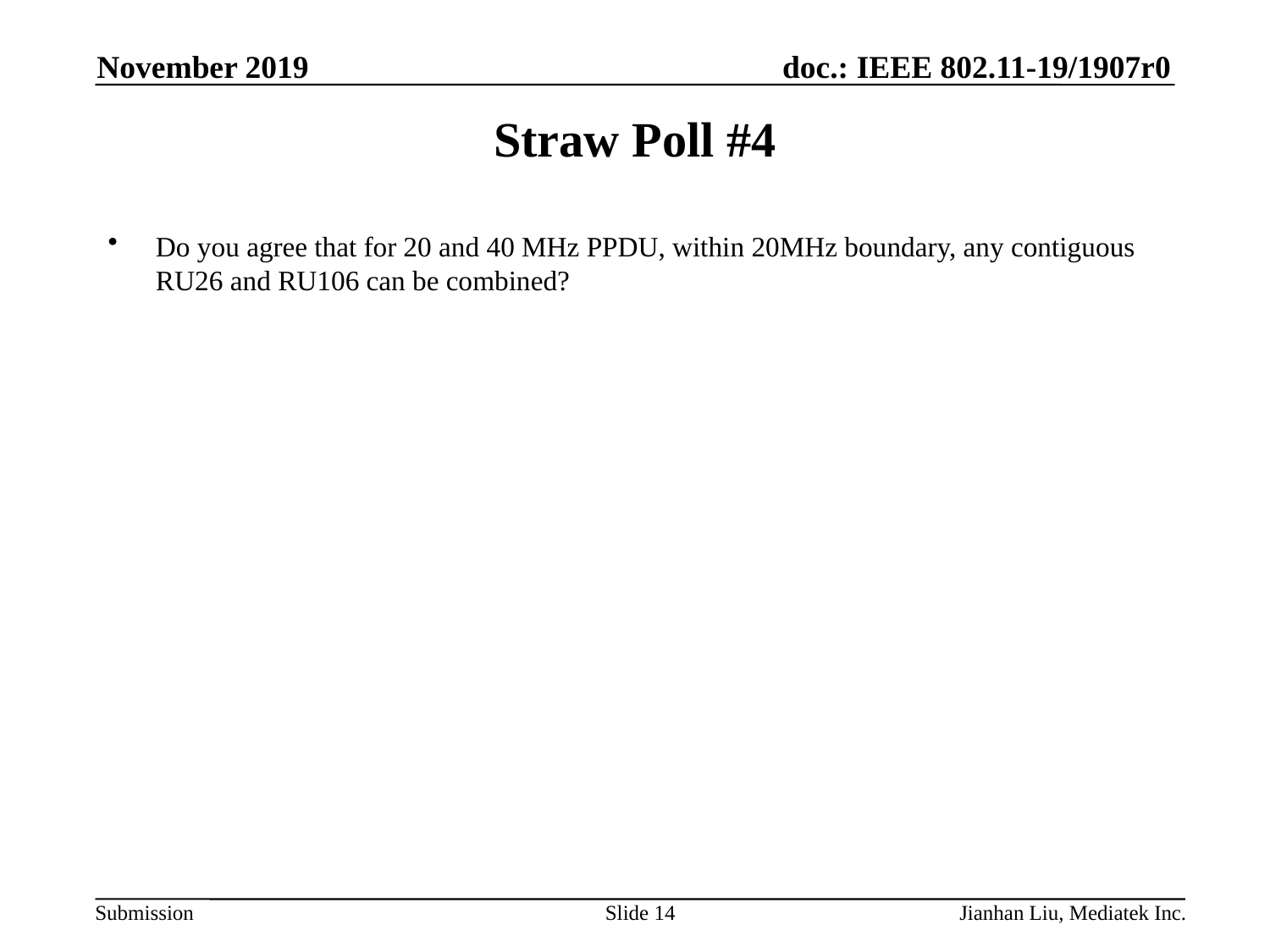

November 2019
# Straw Poll #4
Do you agree that for 20 and 40 MHz PPDU, within 20MHz boundary, any contiguous RU26 and RU106 can be combined?

Slide 14
Jianhan Liu, Mediatek Inc.